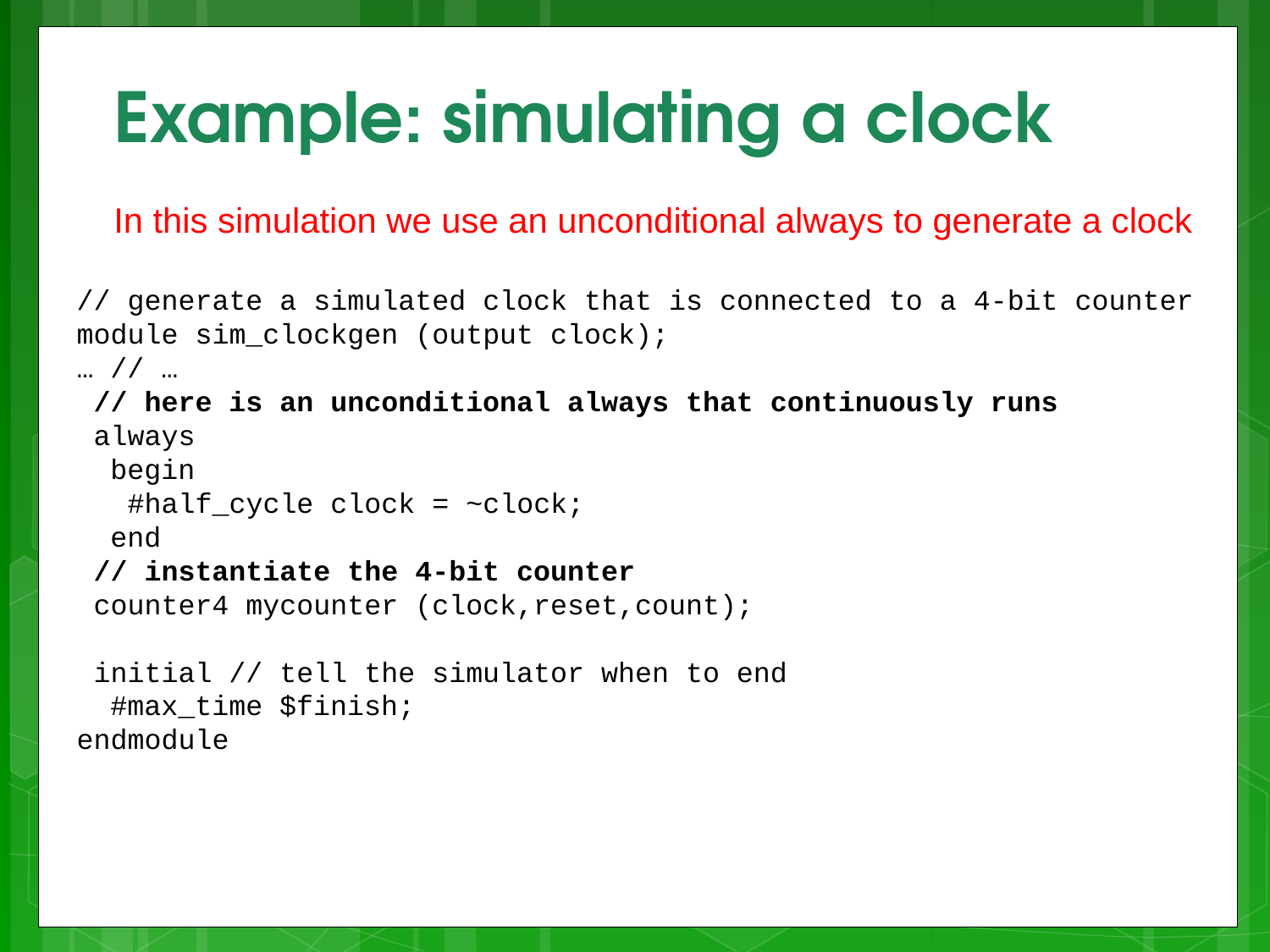

# Example: simulating a clock
In this simulation we use an unconditional always to generate a clock
// generate a simulated clock that is connected to a 4-bit counter
module sim_clockgen (output clock);
… // …
 // here is an unconditional always that continuously runs
 always
  begin
   #half_cycle clock = ~clock;
  end
 // instantiate the 4-bit counter
 counter4 mycounter (clock,reset,count);

 initial // tell the simulator when to end
  #max_time $finish;
endmodule